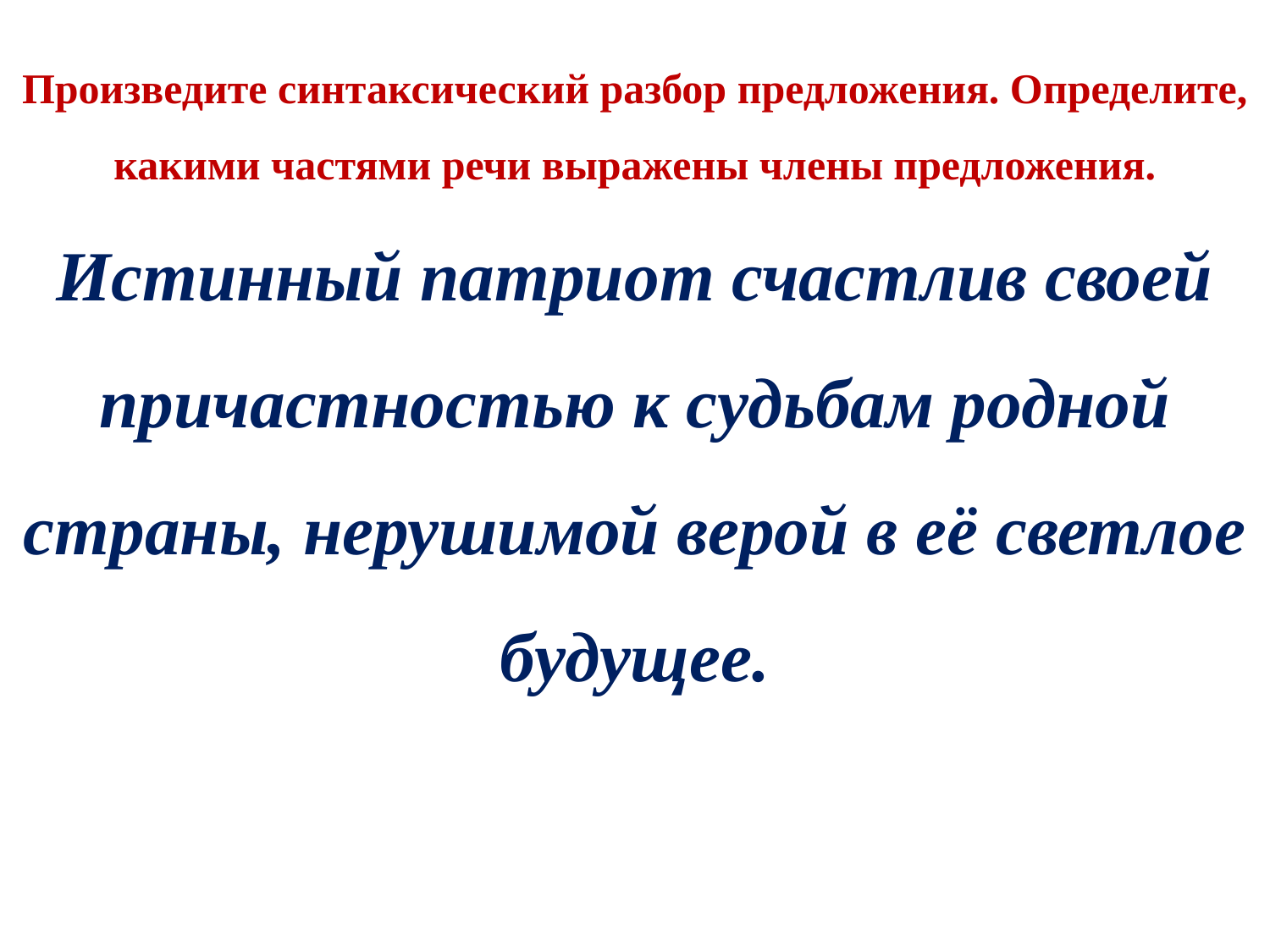

Произведите синтаксический разбор предложения. Определите, какими частями речи выражены члены предложения.
Истинный патриот счастлив своей причастностью к судьбам родной страны, нерушимой верой в её светлое будущее.